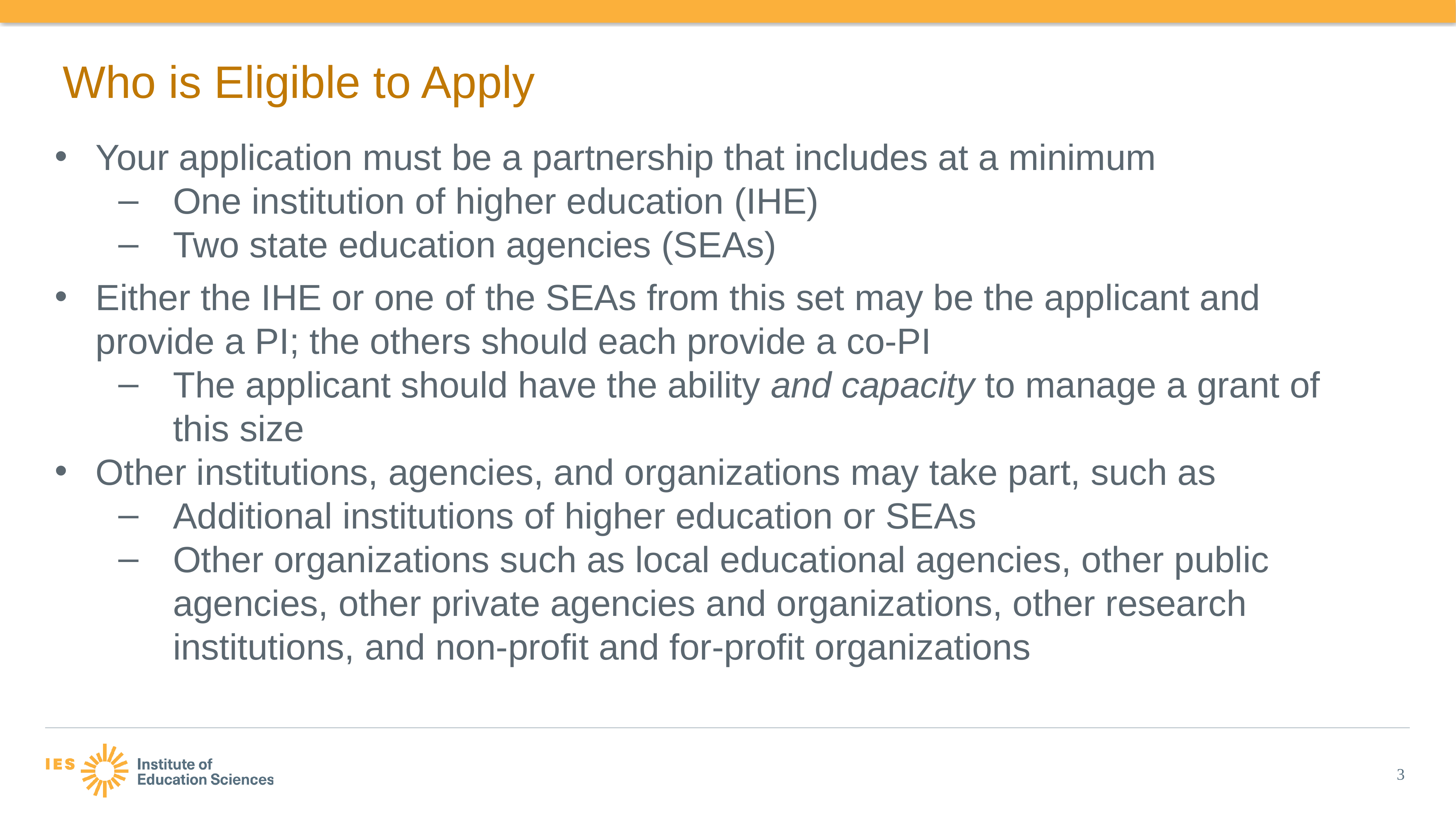

# Who is Eligible to Apply
Your application must be a partnership that includes at a minimum
One institution of higher education (IHE)
Two state education agencies (SEAs)
Either the IHE or one of the SEAs from this set may be the applicant and provide a PI; the others should each provide a co-PI
The applicant should have the ability and capacity to manage a grant of this size
Other institutions, agencies, and organizations may take part, such as
Additional institutions of higher education or SEAs
Other organizations such as local educational agencies, other public agencies, other private agencies and organizations, other research institutions, and non-profit and for-profit organizations

3